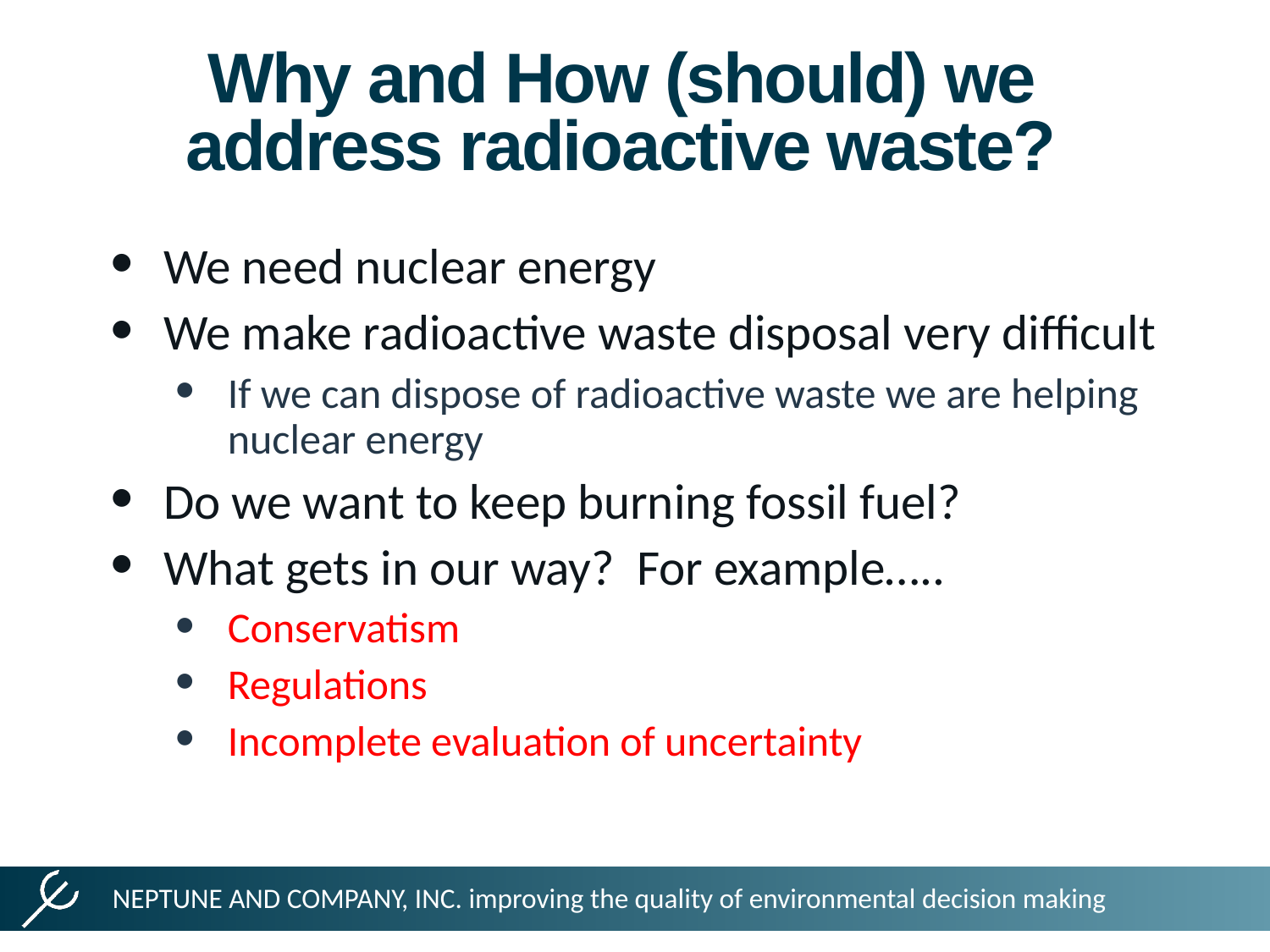

Why and How (should) we address radioactive waste?
We need nuclear energy
We make radioactive waste disposal very difficult
If we can dispose of radioactive waste we are helping nuclear energy
Do we want to keep burning fossil fuel?
What gets in our way?  For example…..
Conservatism
Regulations
Incomplete evaluation of uncertainty

NEPTUNE AND COMPANY, INC. improving the quality of environmental decision making